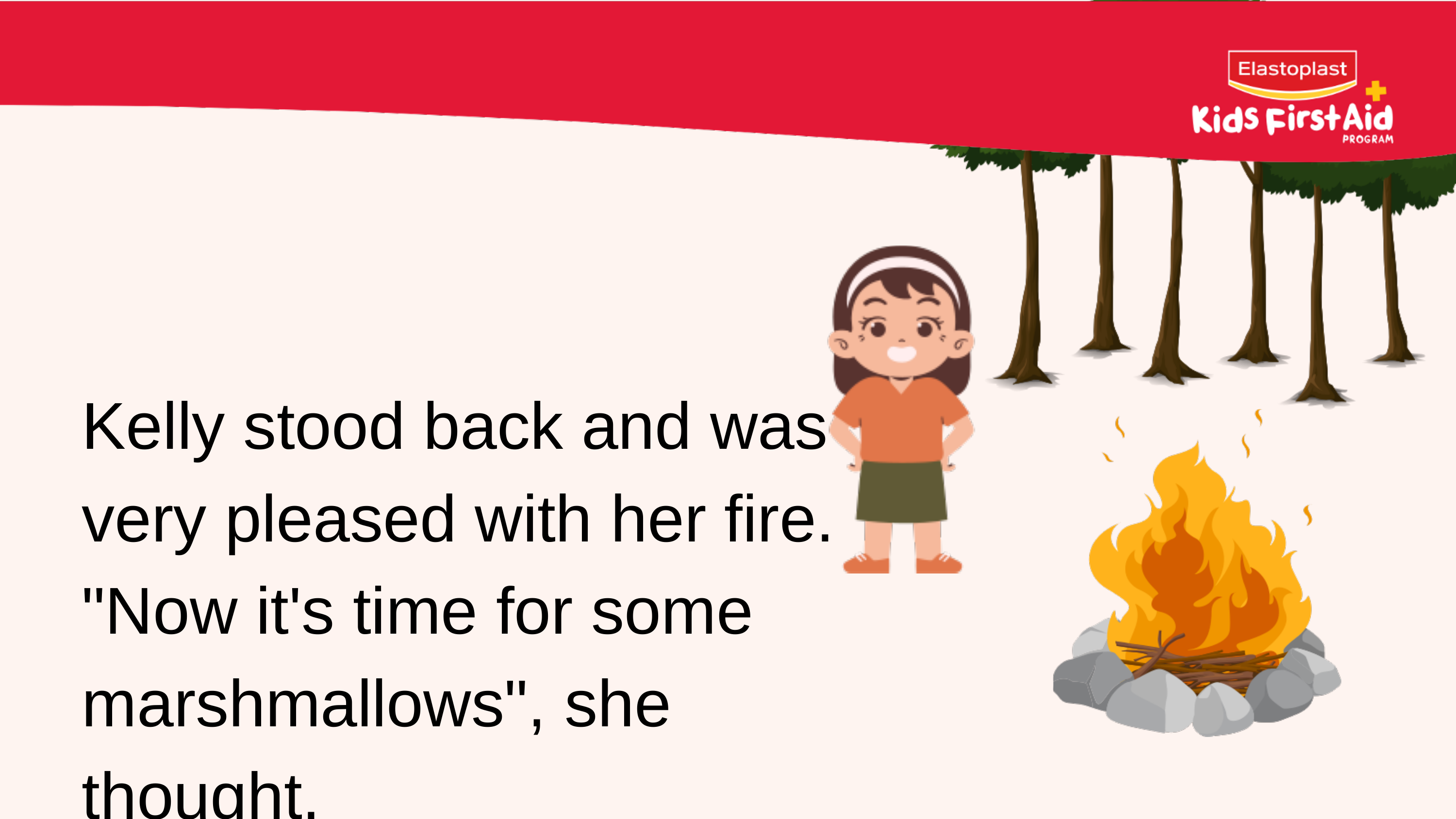

Kelly stood back and was very pleased with her fire.
"Now it's time for some marshmallows", she thought.

28